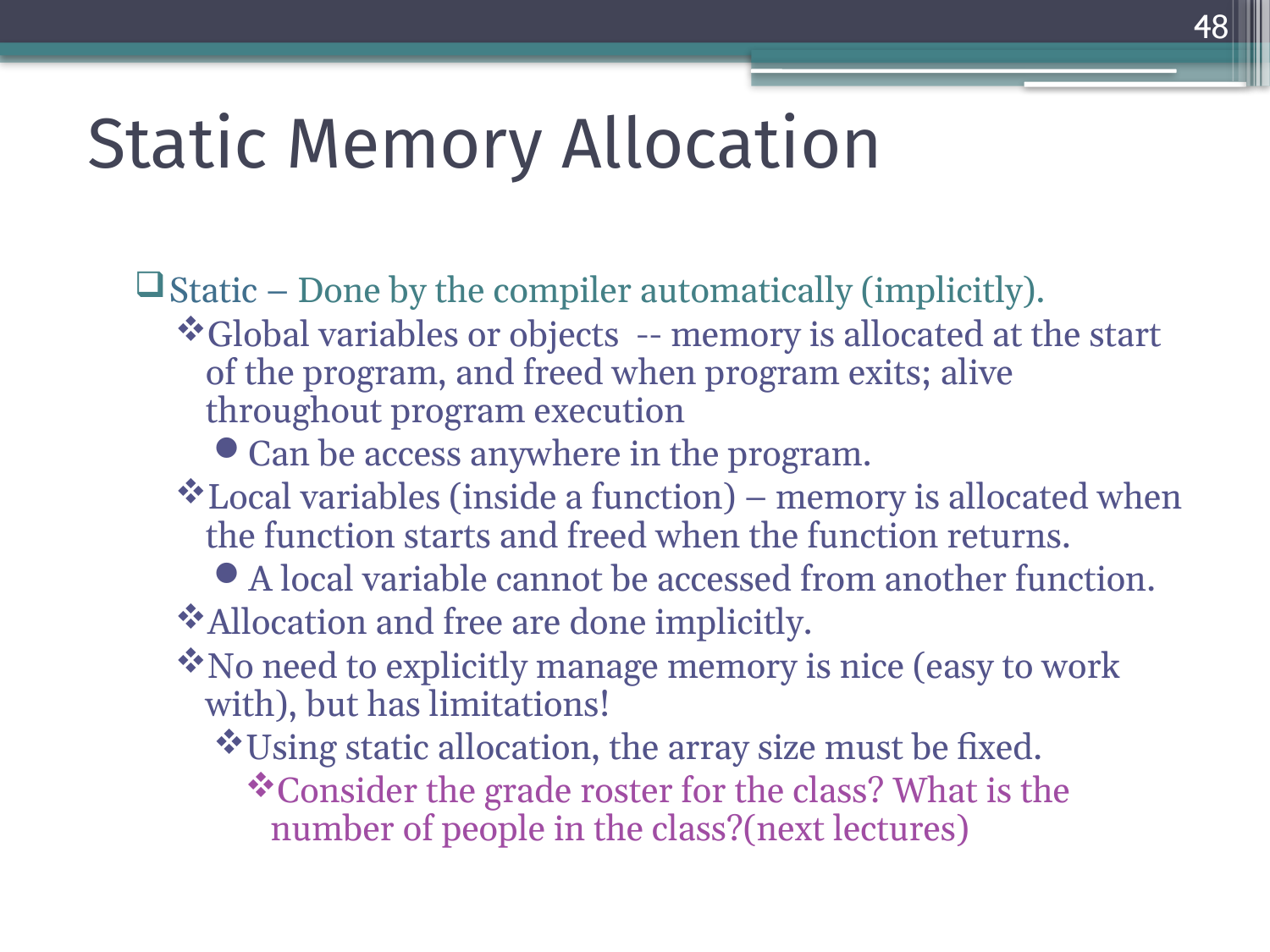

48
# Static Memory Allocation
Static – Done by the compiler automatically (implicitly).
Global variables or objects  -- memory is allocated at the start of the program, and freed when program exits; alive throughout program execution
Can be access anywhere in the program.
Local variables (inside a function) – memory is allocated when the function starts and freed when the function returns.
A local variable cannot be accessed from another function.
Allocation and free are done implicitly.
No need to explicitly manage memory is nice (easy to work with), but has limitations!
Using static allocation, the array size must be fixed.
Consider the grade roster for the class? What is the number of people in the class?(next lectures)